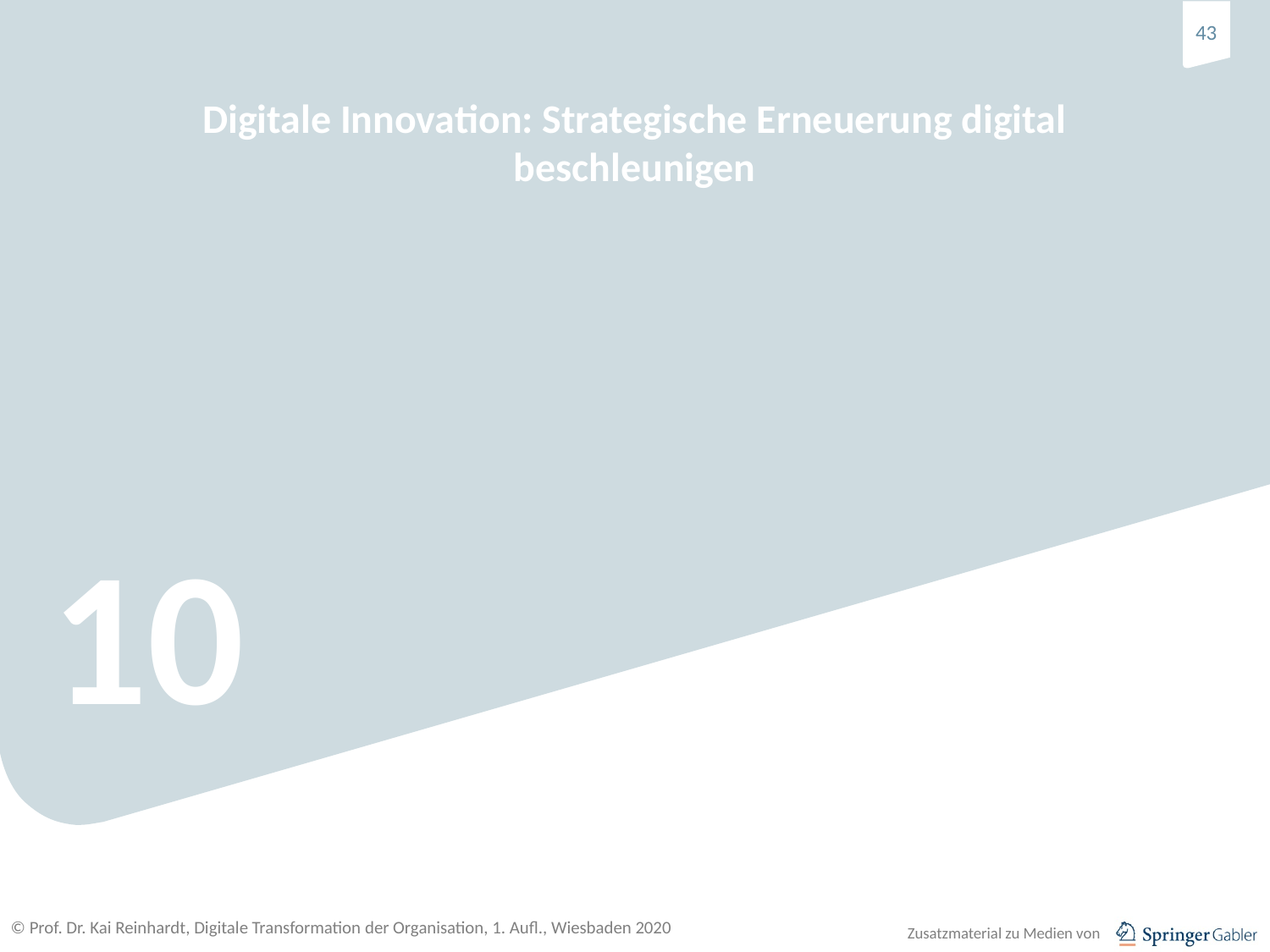

Digitale Innovation: Strategische Erneuerung digital beschleunigen
10
© Prof. Dr. Kai Reinhardt, Digitale Transformation der Organisation, 1. Aufl., Wiesbaden 2020